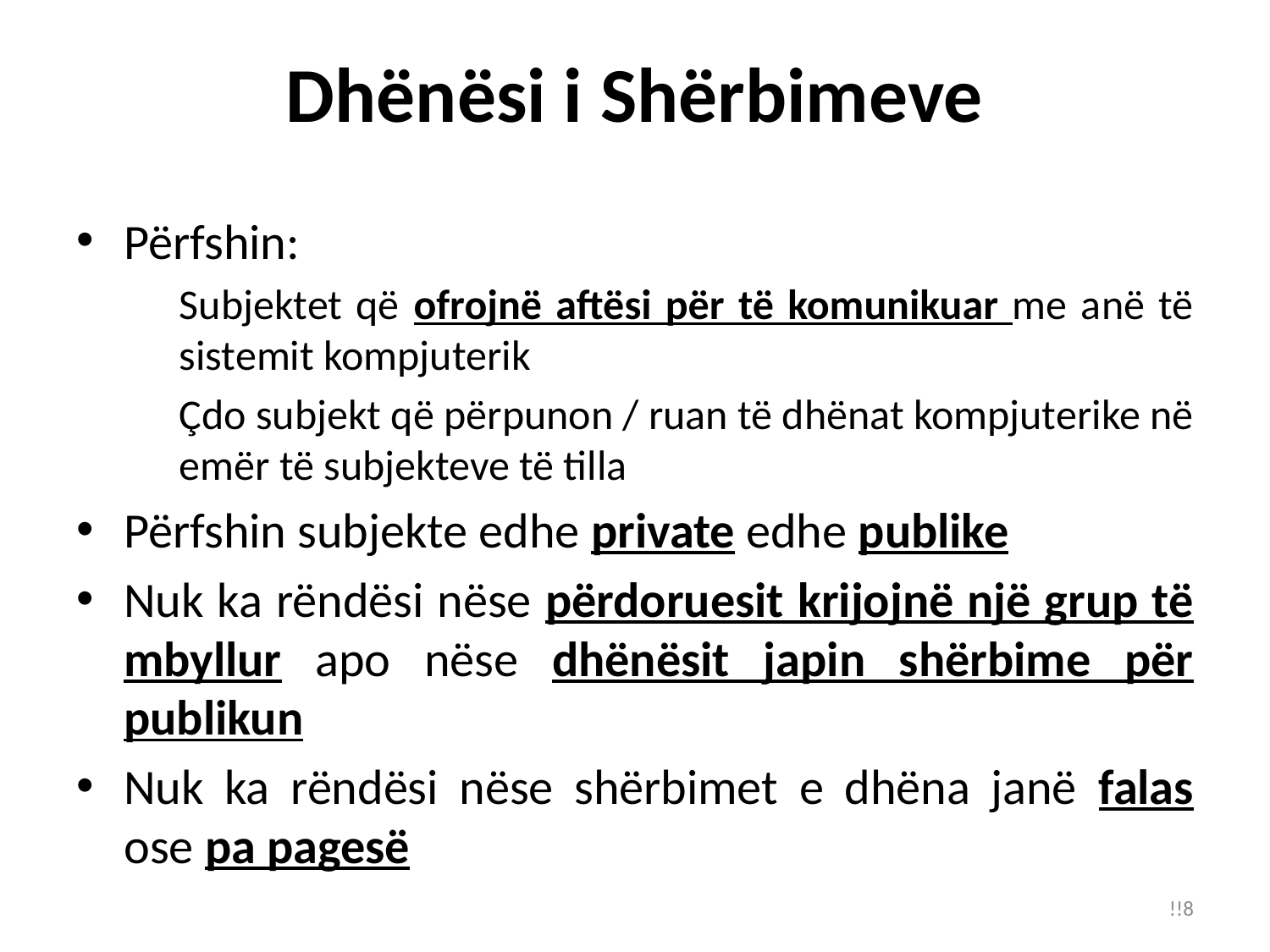

# Dhënësi i Shërbimeve
Përfshin:
Subjektet që ofrojnë aftësi për të komunikuar me anë të sistemit kompjuterik
Çdo subjekt që përpunon / ruan të dhënat kompjuterike në emër të subjekteve të tilla
Përfshin subjekte edhe private edhe publike
Nuk ka rëndësi nëse përdoruesit krijojnë një grup të mbyllur apo nëse dhënësit japin shërbime për publikun
Nuk ka rëndësi nëse shërbimet e dhëna janë falas ose pa pagesë
!!8